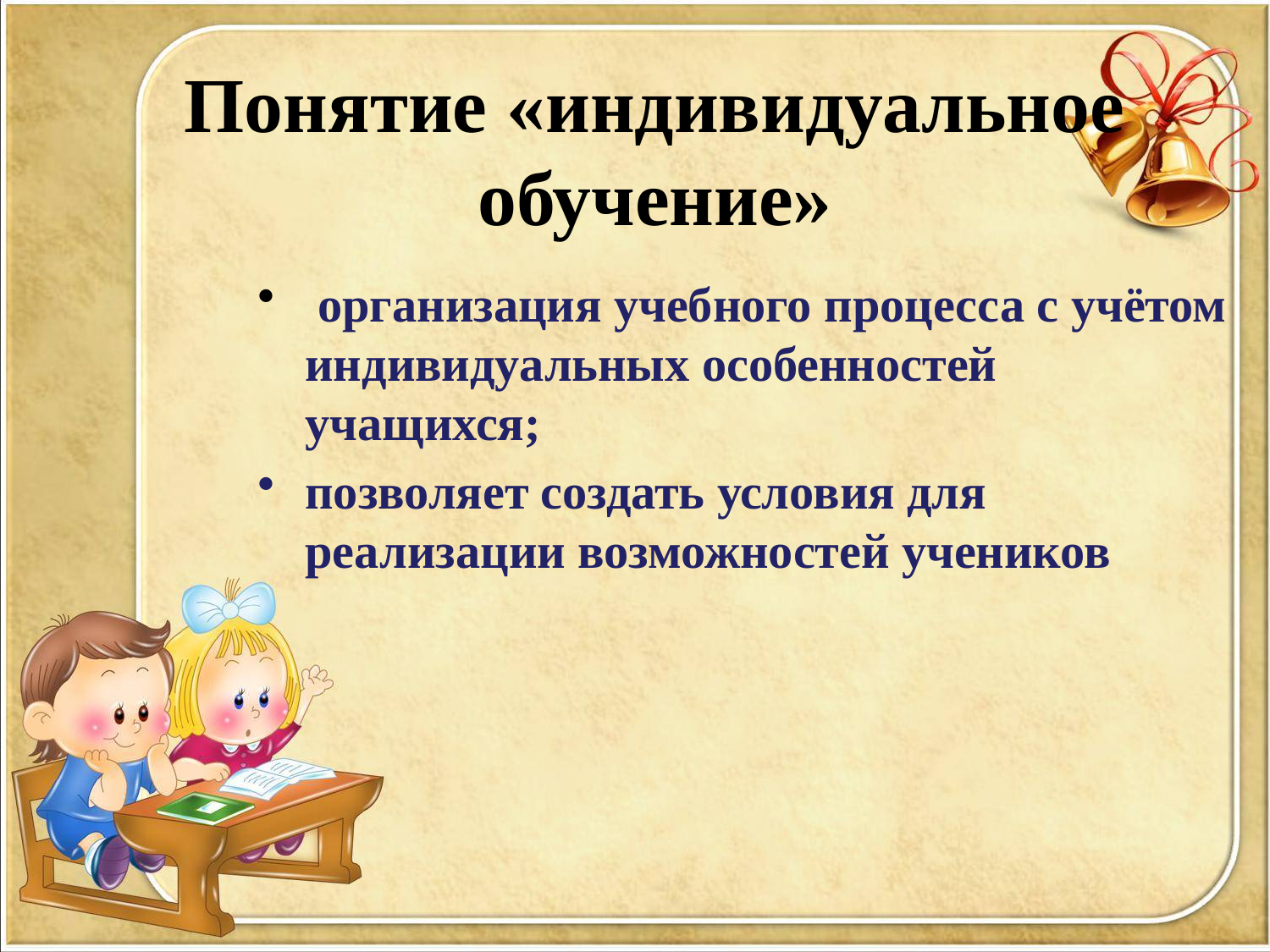

# Понятие «индивидуальное обучение»
 организация учебного процесса с учётом индивидуальных особенностей учащихся;
позволяет создать условия для реализации возможностей учеников